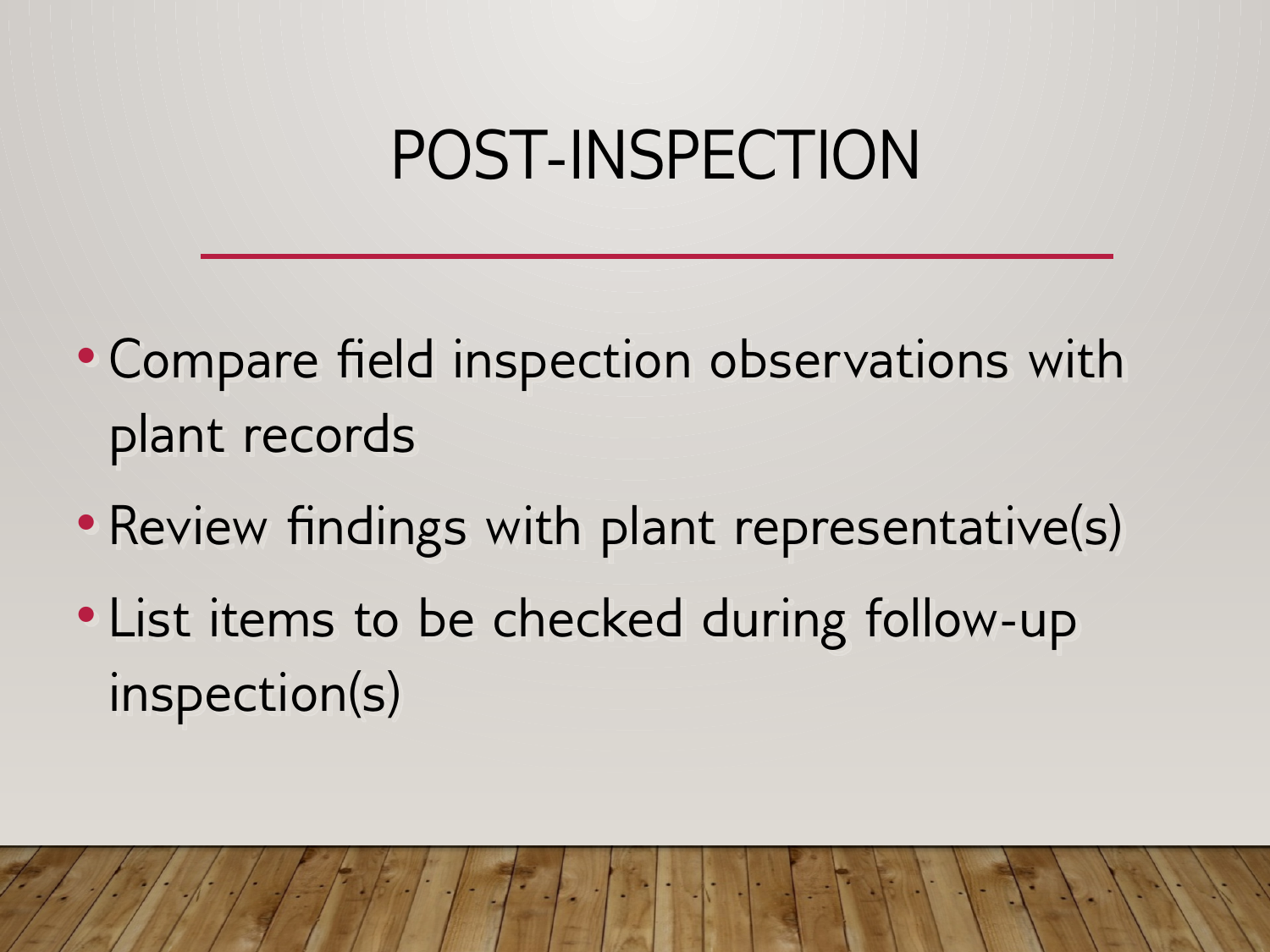

# Post-Inspection
Compare field inspection observations with plant records
Review findings with plant representative(s)
List items to be checked during follow-up
inspection(s)